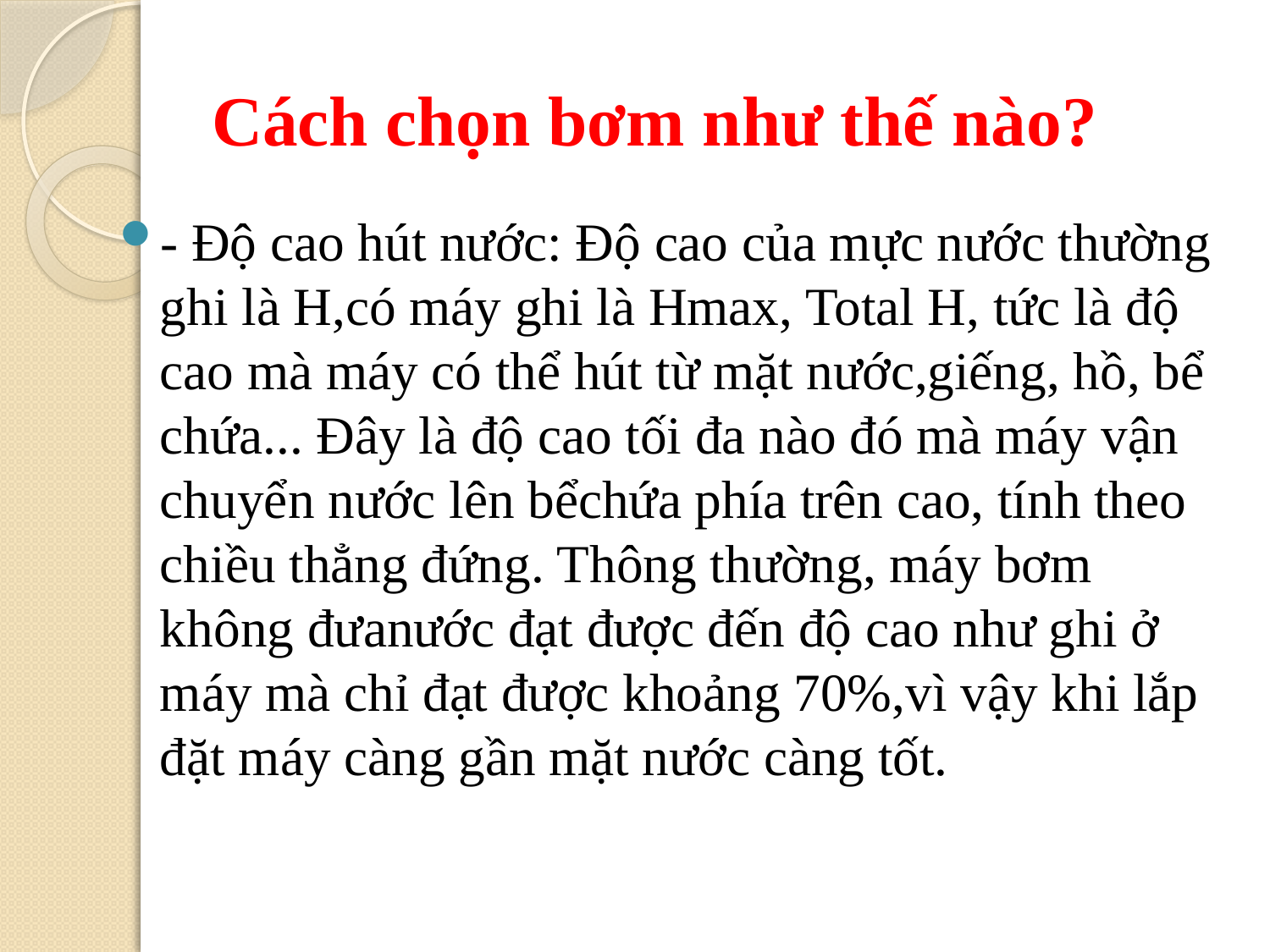

# Cách chọn bơm như thế nào?
- Độ cao hút nước: Độ cao của mực nước thường ghi là H,có máy ghi là Hmax, Total H, tức là độ cao mà máy có thể hút từ mặt nước,giếng, hồ, bể chứa... Đây là độ cao tối đa nào đó mà máy vận chuyển nước lên bểchứa phía trên cao, tính theo chiều thẳng đứng. Thông thường, máy bơm không đưanước đạt được đến độ cao như ghi ở máy mà chỉ đạt được khoảng 70%,vì vậy khi lắp đặt máy càng gần mặt nước càng tốt.